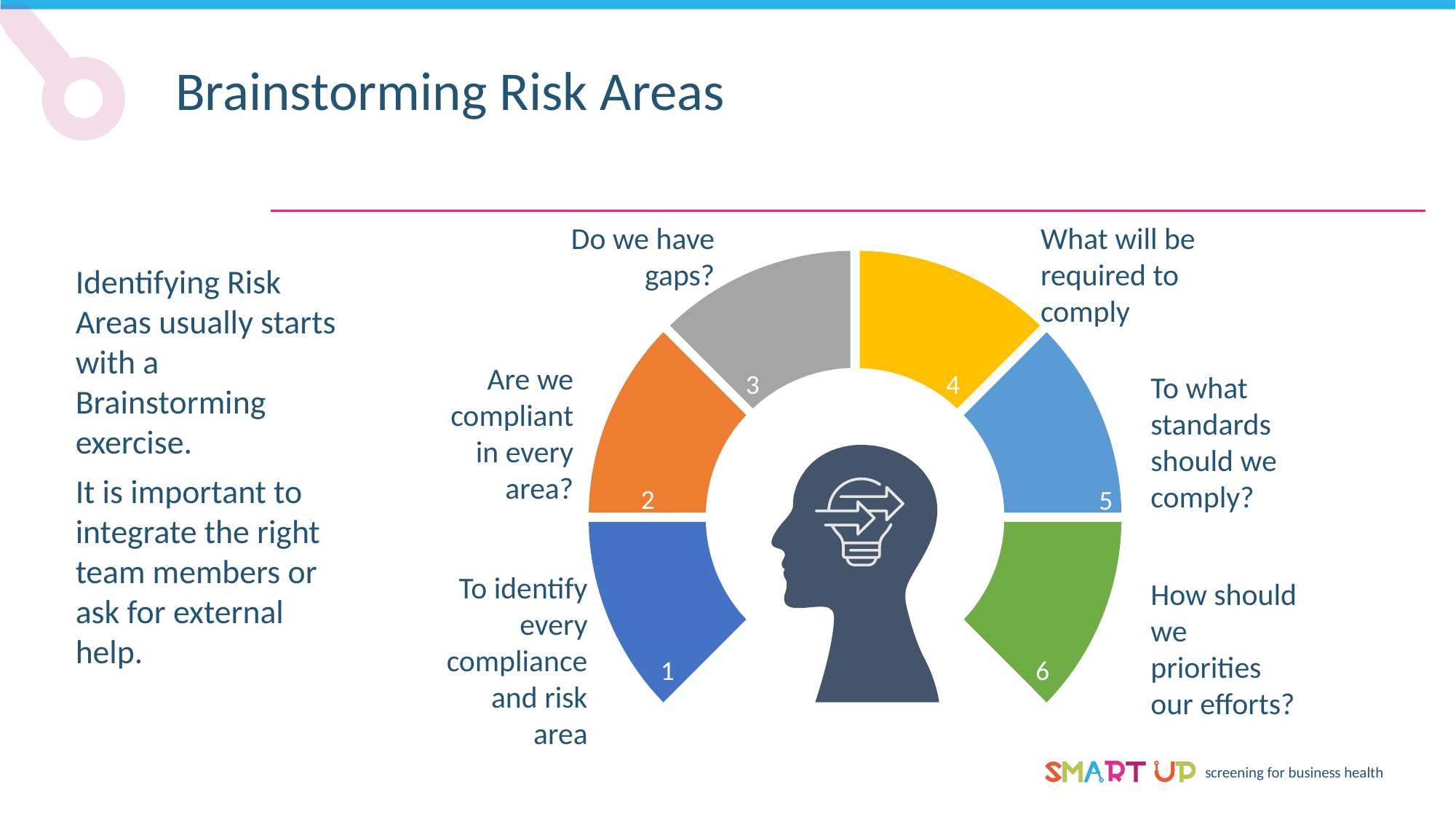

Brainstorming Risk Areas
Do we have gaps?
What will be required to comply

Identifying Risk Areas usually starts with a Brainstorming exercise.
It is important to integrate the right team members or ask for external help.
Are we compliant in every area?
3
4
To what standards should we comply?
2
5

To identify every compliance and risk area
How should we priorities our efforts?
1
6